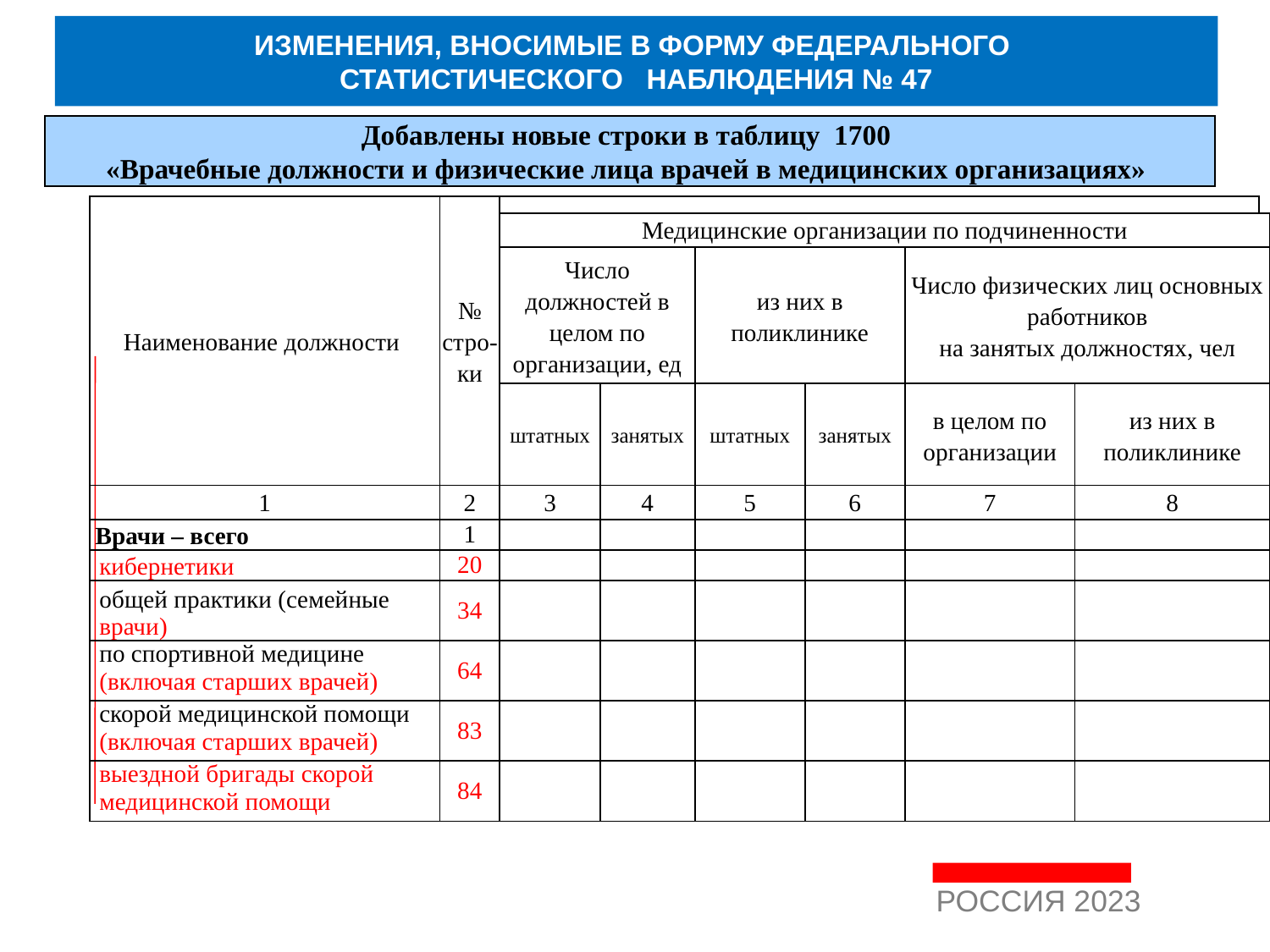

ИЗМЕНЕНИЯ, ВНОСИМЫЕ В ФОРМУ ФЕДЕРАЛЬНОГО
СТАТИСТИЧЕСКОГО   НАБЛЮДЕНИЯ № 47
Добавлены новые строки в таблицу  1700
«Врачебные должности и физические лица врачей в медицинских организациях»

| Наименование должности | № стро-ки |  |  |  |  |  |  |  |
| --- | --- | --- | --- | --- | --- | --- | --- | --- |
|  |  | Медицинские организации по подчиненности |  |  |  |  |  |  |
|  |  | Число должностей в целом по организации, ед |  | из них в поликлинике |  | Число физических лиц основных работников на занятых должностях, чел |  |  |
|  |  | штатных | занятых | штатных | занятых | в целом по организации | из них в поликлинике |  |
| 1 | 2 | 3 | 4 | 5 | 6 | 7 | 8 |  |
| Врачи – всего | 1 |  |  |  |  |  |  |  |
| кибернетики | 20 |  |  |  |  |  |  |  |
| общей практики (семейные врачи) | 34 |  |  |  |  |  |  |  |
| по спортивной медицине (включая старших врачей) | 64 |  |  |  |  |  |  |  |
| скорой медицинской помощи (включая старших врачей) | 83 |  |  |  |  |  |  |  |
| выездной бригады скорой медицинской помощи | 84 |  |  |  |  |  |  |  |

РОССИЯ 2023